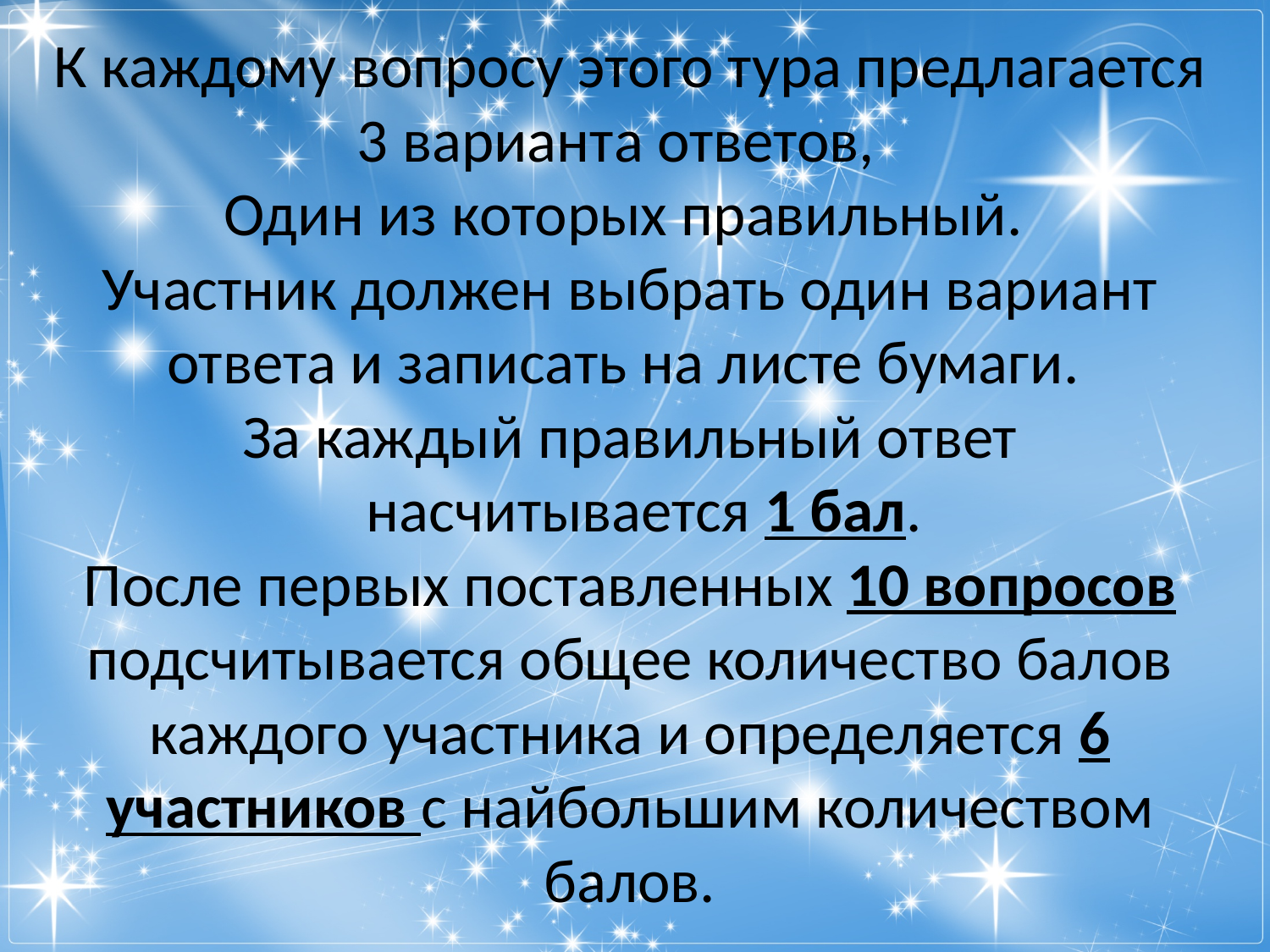

К каждому вопросу этого тура предлагается
3 варианта ответов,
Один из которых правильный.
Участник должен выбрать один вариант ответа и записать на листе бумаги.
За каждый правильный ответ
  насчитывается 1 бал.
После первых поставленных 10 вопросов подсчитывается общее количество балов каждого участника и определяется 6 участников с найбольшим количеством балов.